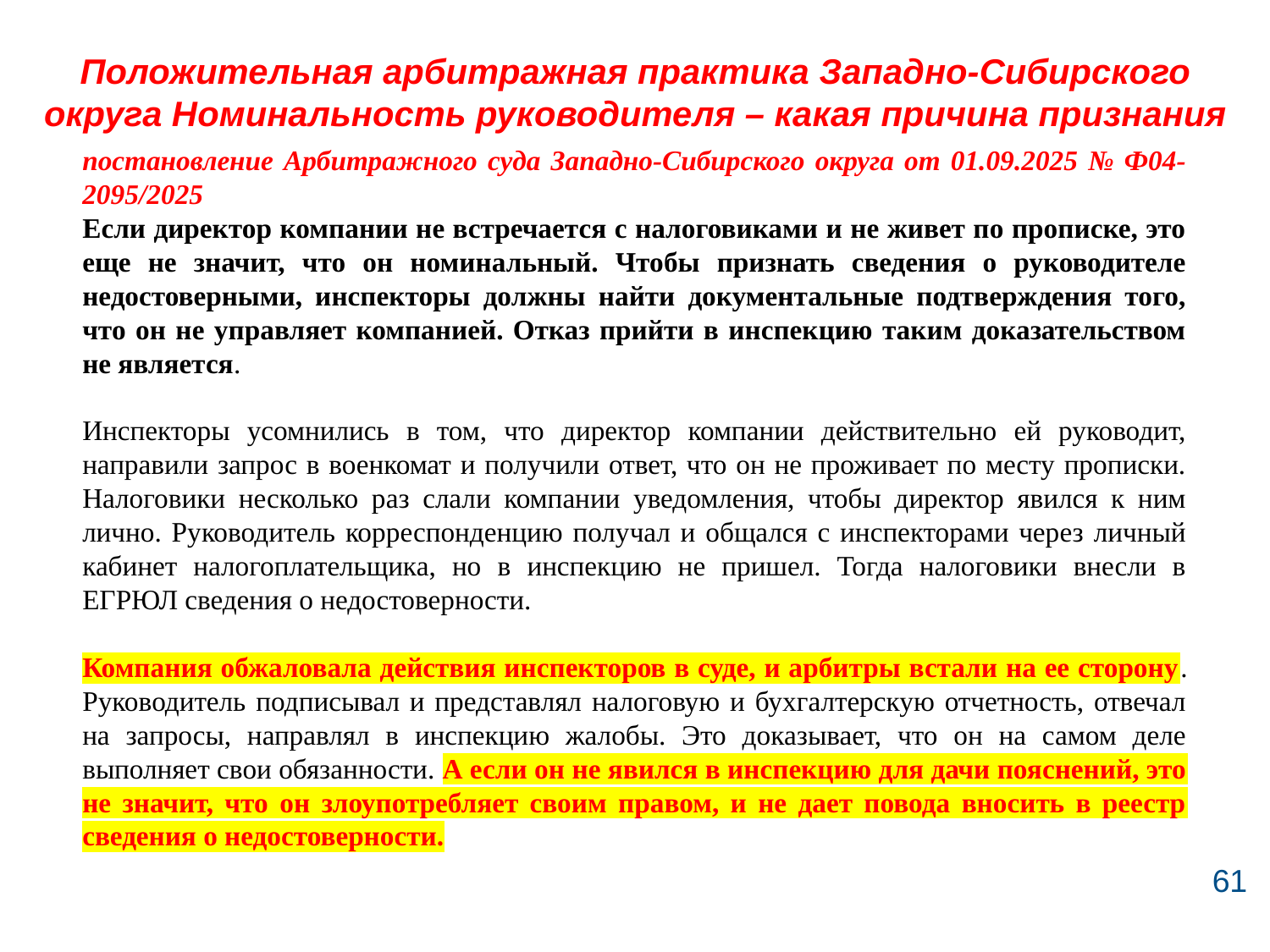

# Положительная арбитражная практика Западно-Сибирского округа Номинальность руководителя – какая причина признания
постановление Арбитражного суда Западно-Сибирского округа от 01.09.2025 № Ф04-2095/2025
Если директор компании не встречается с налоговиками и не живет по прописке, это еще не значит, что он номинальный. Чтобы признать сведения о руководителе недостоверными, инспекторы должны найти документальные подтверждения того, что он не управляет компанией. Отказ прийти в инспекцию таким доказательством не является.

Инспекторы усомнились в том, что директор компании действительно ей руководит, направили запрос в военкомат и получили ответ, что он не проживает по месту прописки. Налоговики несколько раз слали компании уведомления, чтобы директор явился к ним лично. Руководитель корреспонденцию получал и общался с инспекторами через личный кабинет налогоплательщика, но в инспекцию не пришел. Тогда налоговики внесли в ЕГРЮЛ сведения о недостоверности.

Компания обжаловала действия инспекторов в суде, и арбитры встали на ее сторону. Руководитель подписывал и представлял налоговую и бухгалтерскую отчетность, отвечал на запросы, направлял в инспекцию жалобы. Это доказывает, что он на самом деле выполняет свои обязанности. А если он не явился в инспекцию для дачи пояснений, это не значит, что он злоупотребляет своим правом, и не дает повода вносить в реестр сведения о недостоверности.